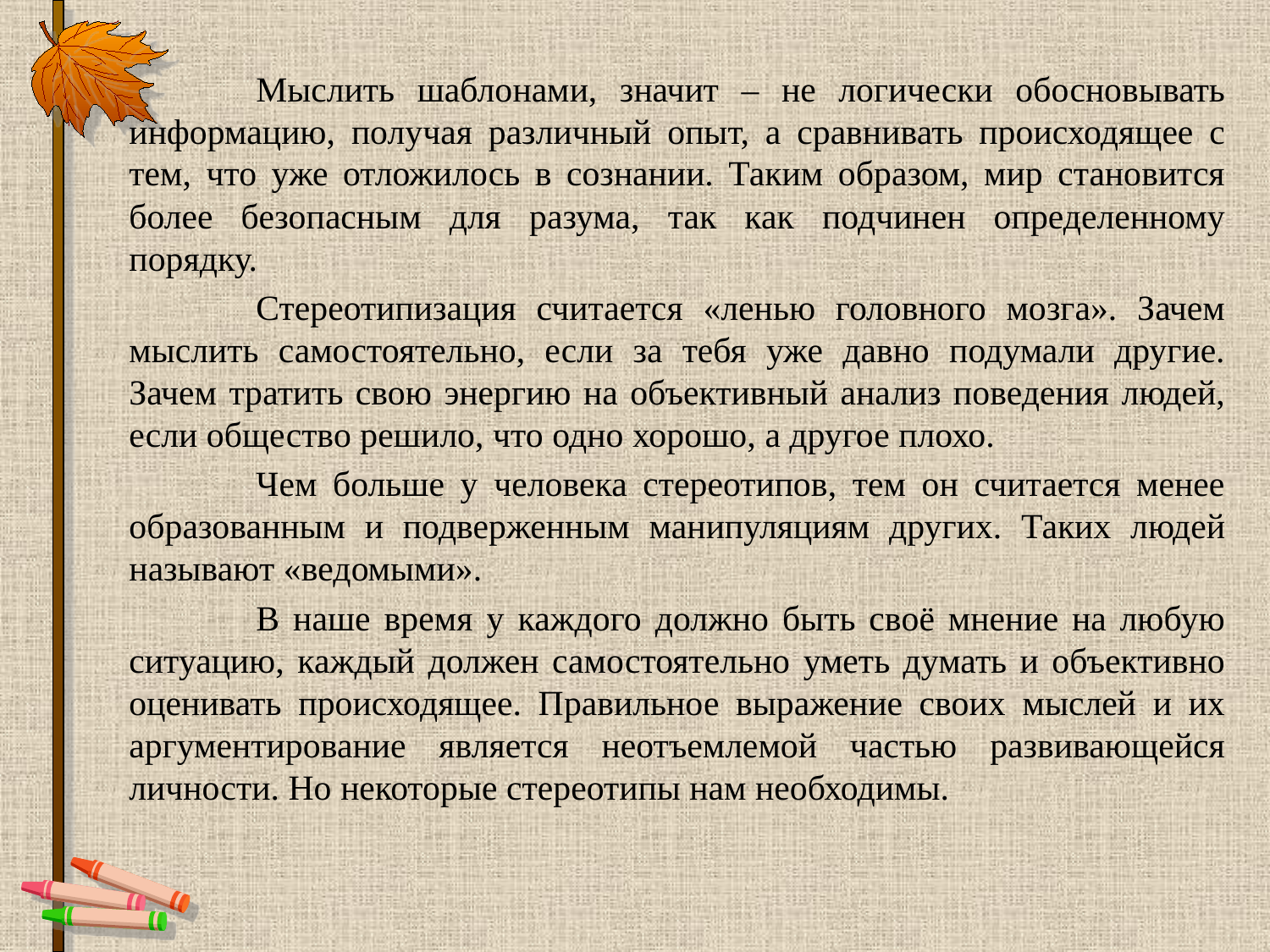

Мыслить шаблонами, значит – не логически обосновывать информацию, получая различный опыт, а сравнивать происходящее с тем, что уже отложилось в сознании. Таким образом, мир становится более безопасным для разума, так как подчинен определенному порядку.
	Стереотипизация считается «ленью головного мозга». Зачем мыслить самостоятельно, если за тебя уже давно подумали другие. Зачем тратить свою энергию на объективный анализ поведения людей, если общество решило, что одно хорошо, а другое плохо.
	Чем больше у человека стереотипов, тем он считается менее образованным и подверженным манипуляциям других. Таких людей называют «ведомыми».
	В наше время у каждого должно быть своё мнение на любую ситуацию, каждый должен самостоятельно уметь думать и объективно оценивать происходящее. Правильное выражение своих мыслей и их аргументирование является неотъемлемой частью развивающейся личности. Но некоторые стереотипы нам необходимы.